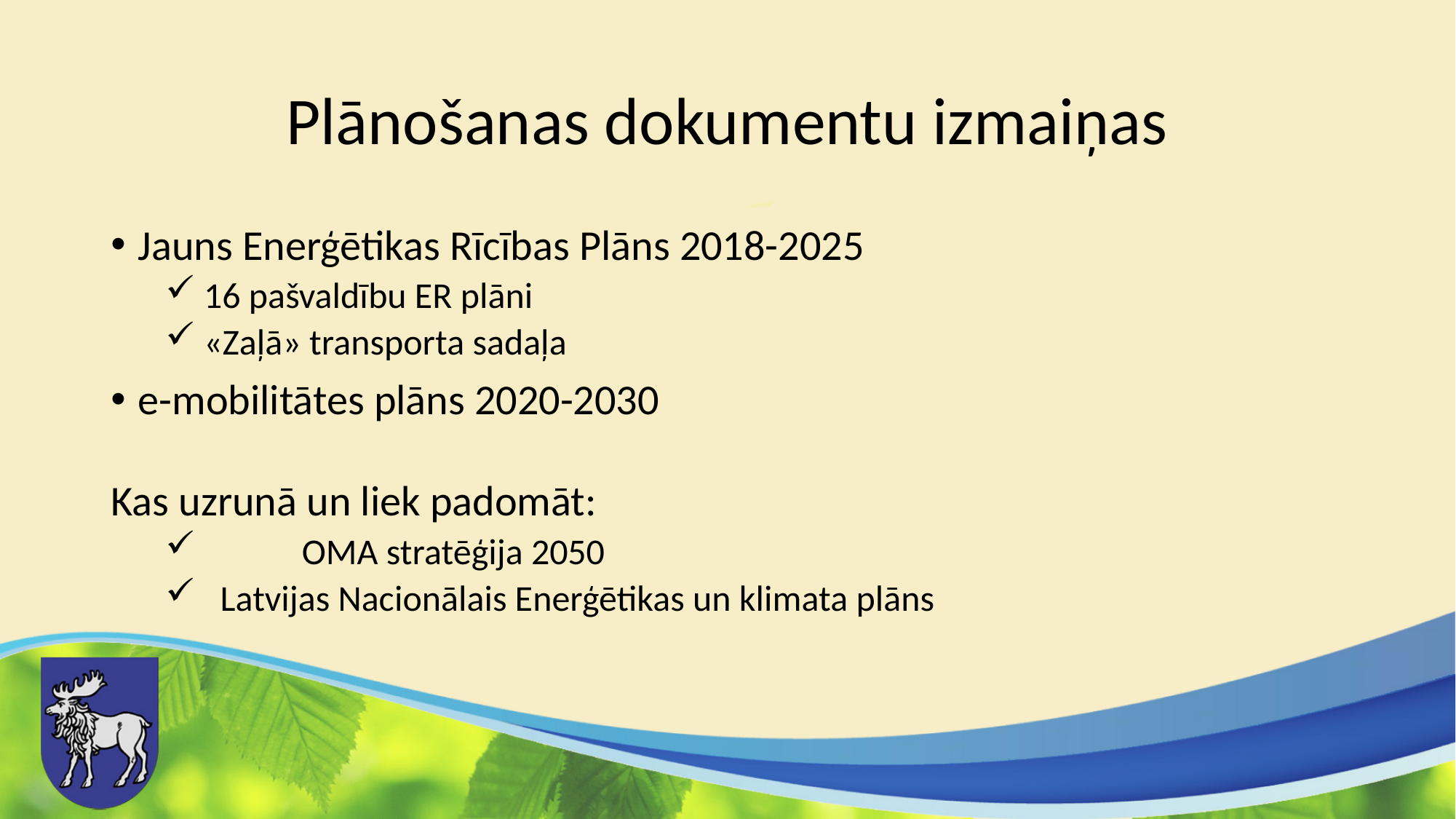

# Plānošanas dokumentu izmaiņas
Jauns Enerģētikas Rīcības Plāns 2018-2025
 16 pašvaldību ER plāni
 «Zaļā» transporta sadaļa
e-mobilitātes plāns 2020-2030

Kas uzrunā un liek padomāt:
	OMA stratēģija 2050
   Latvijas Nacionālais Enerģētikas un klimata plāns